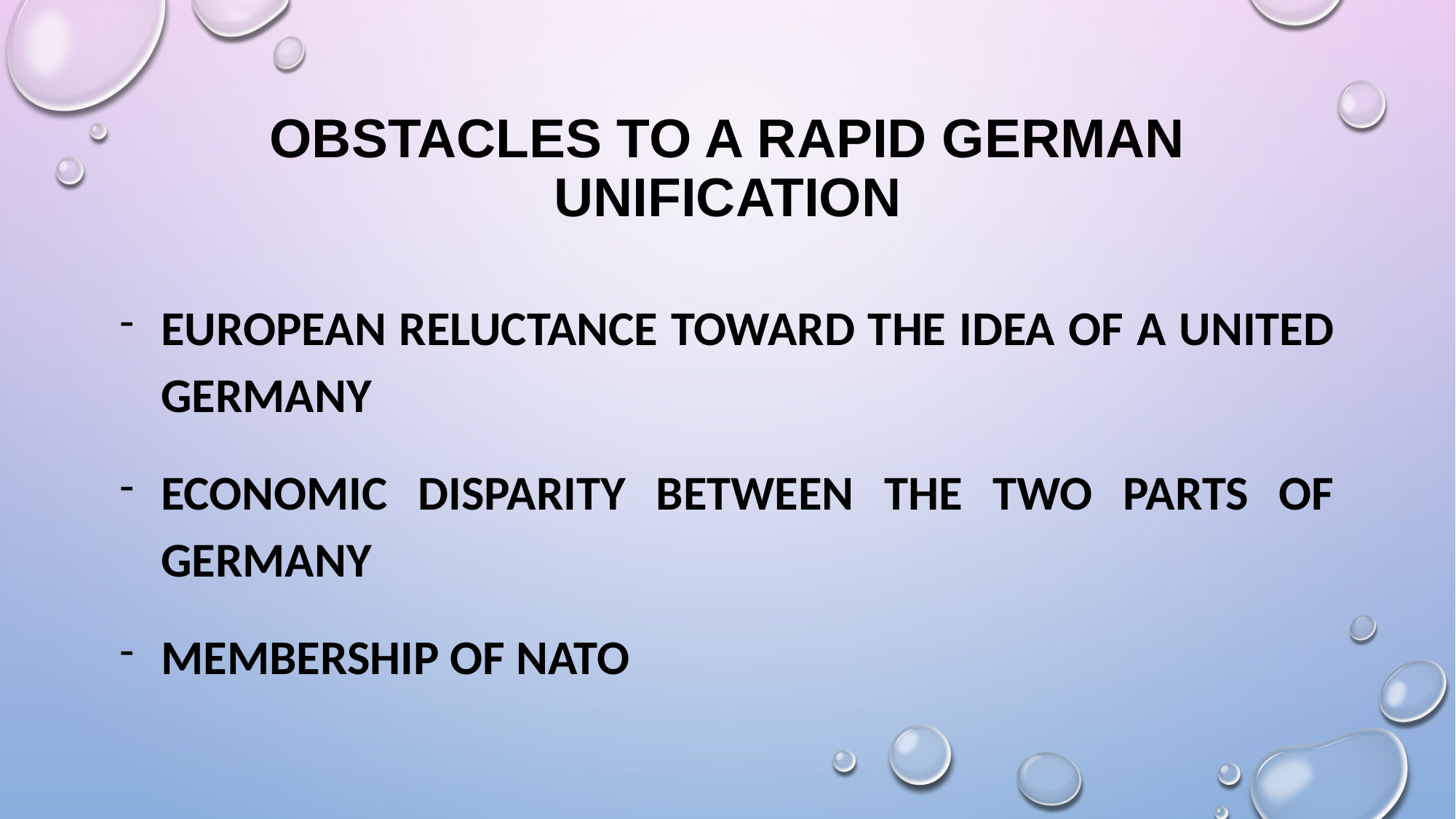

# OBSTACLES TO A RAPID GERMAN UNIFICATION
European reluctance toward the idea of a united Germany
Economic disparity between the two parts of Germany
Membership of Nato